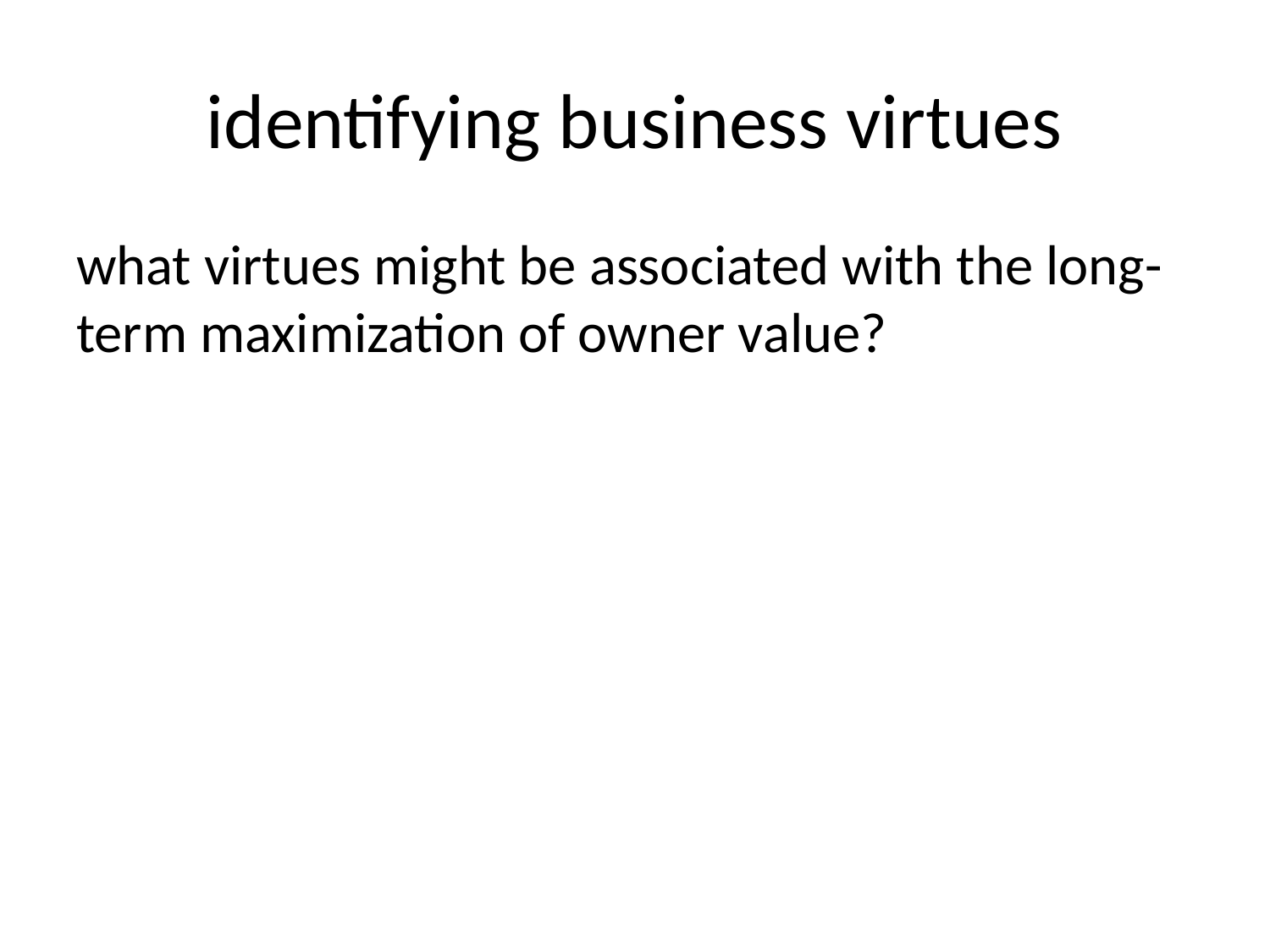

# identifying business virtues
what virtues might be associated with the long-term maximization of owner value?